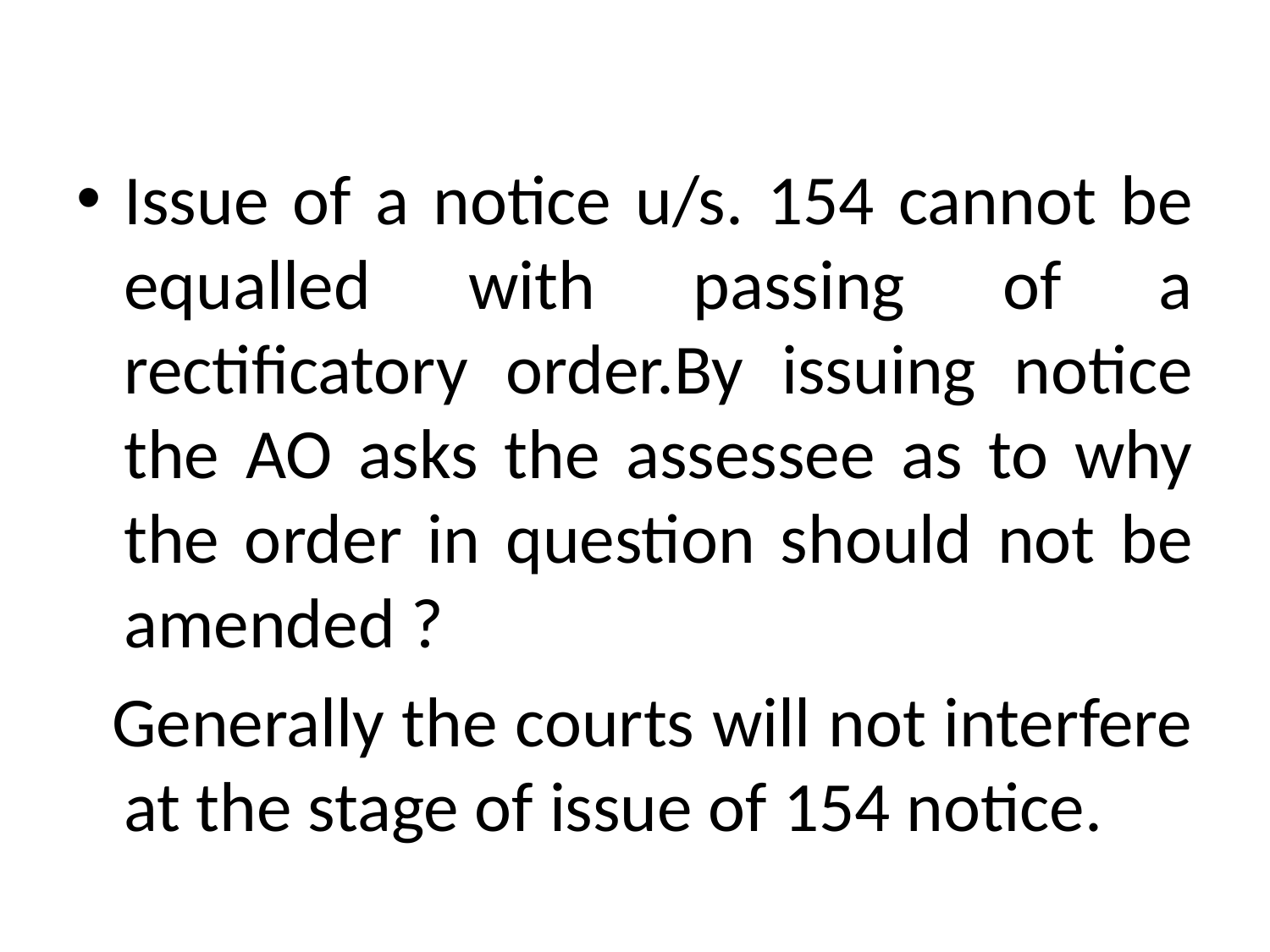

#
Issue of a notice u/s. 154 cannot be equalled with passing of a rectificatory order.By issuing notice the AO asks the assessee as to why the order in question should not be amended ?
  Generally the courts will not interfere at the stage of issue of 154 notice.